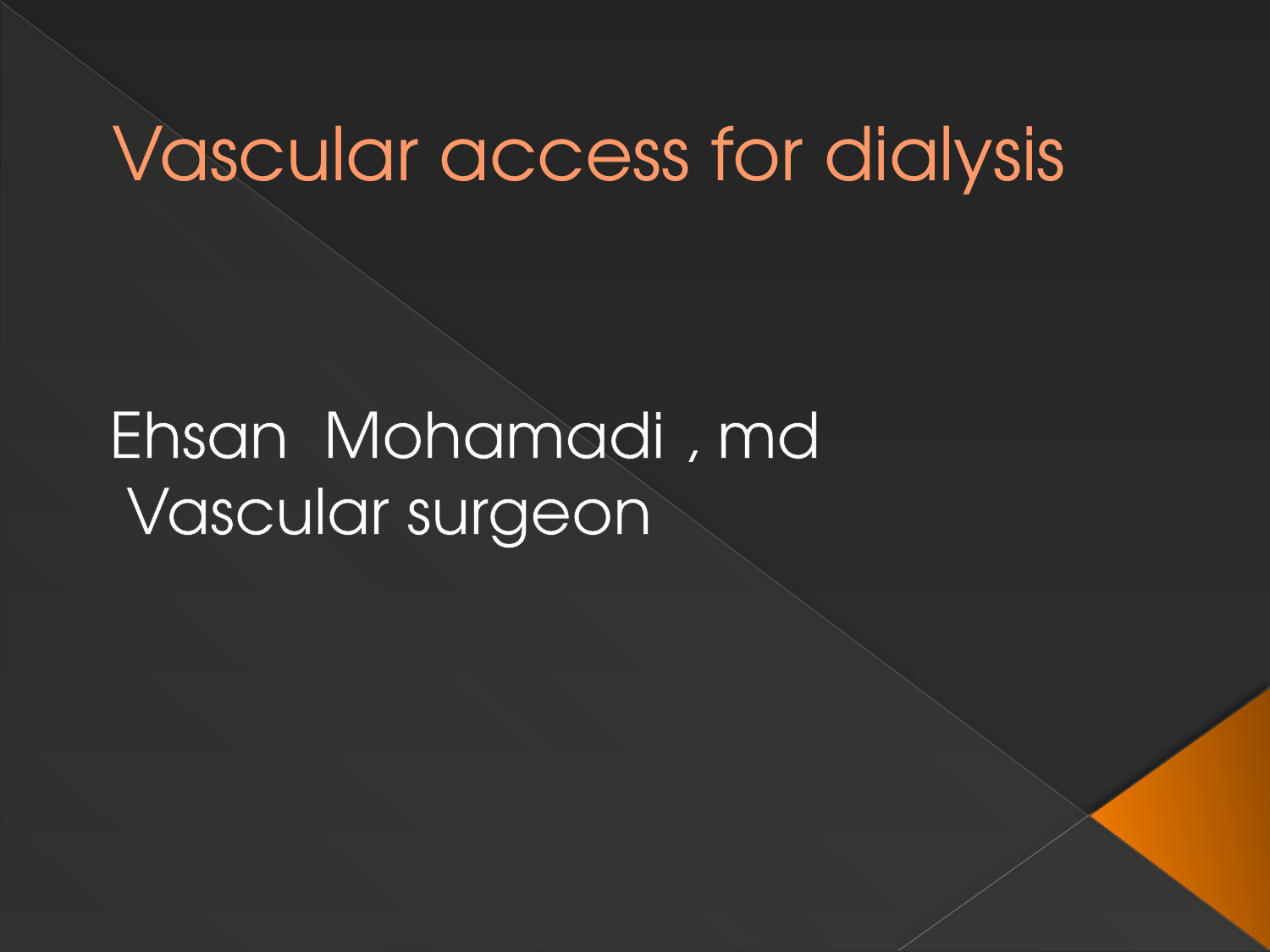

# Vascular access for dialysis

Ehsan  Mohamadi , md
Vascular surgeon